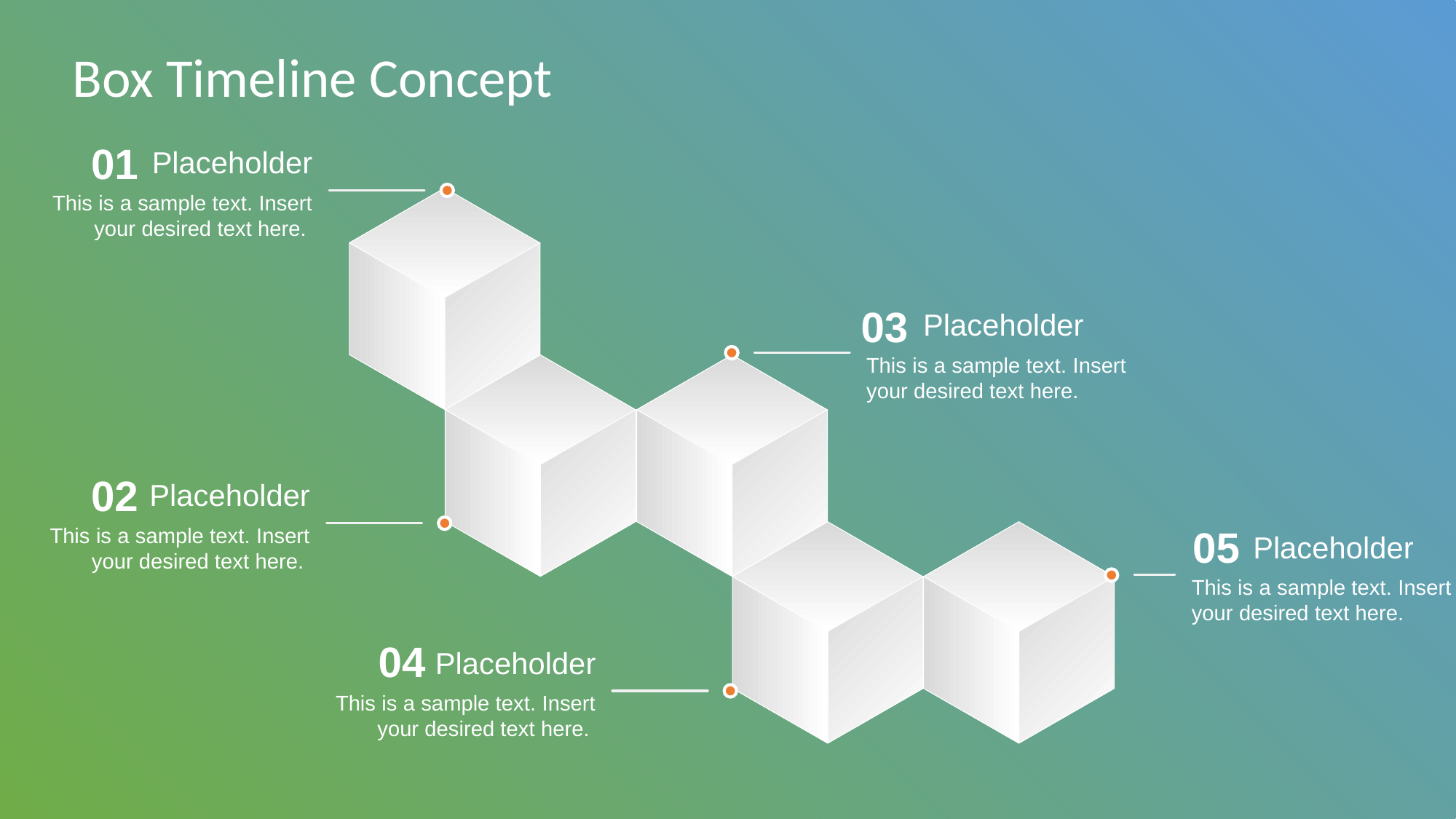

# Box Timeline Concept
01
Placeholder
This is a sample text. Insert your desired text here.

03
Placeholder

This is a sample text. Insert your desired text here.

02
Placeholder
This is a sample text. Insert your desired text here.

05

Placeholder

This is a sample text. Insert your desired text here.
04
Placeholder
This is a sample text. Insert your desired text here.